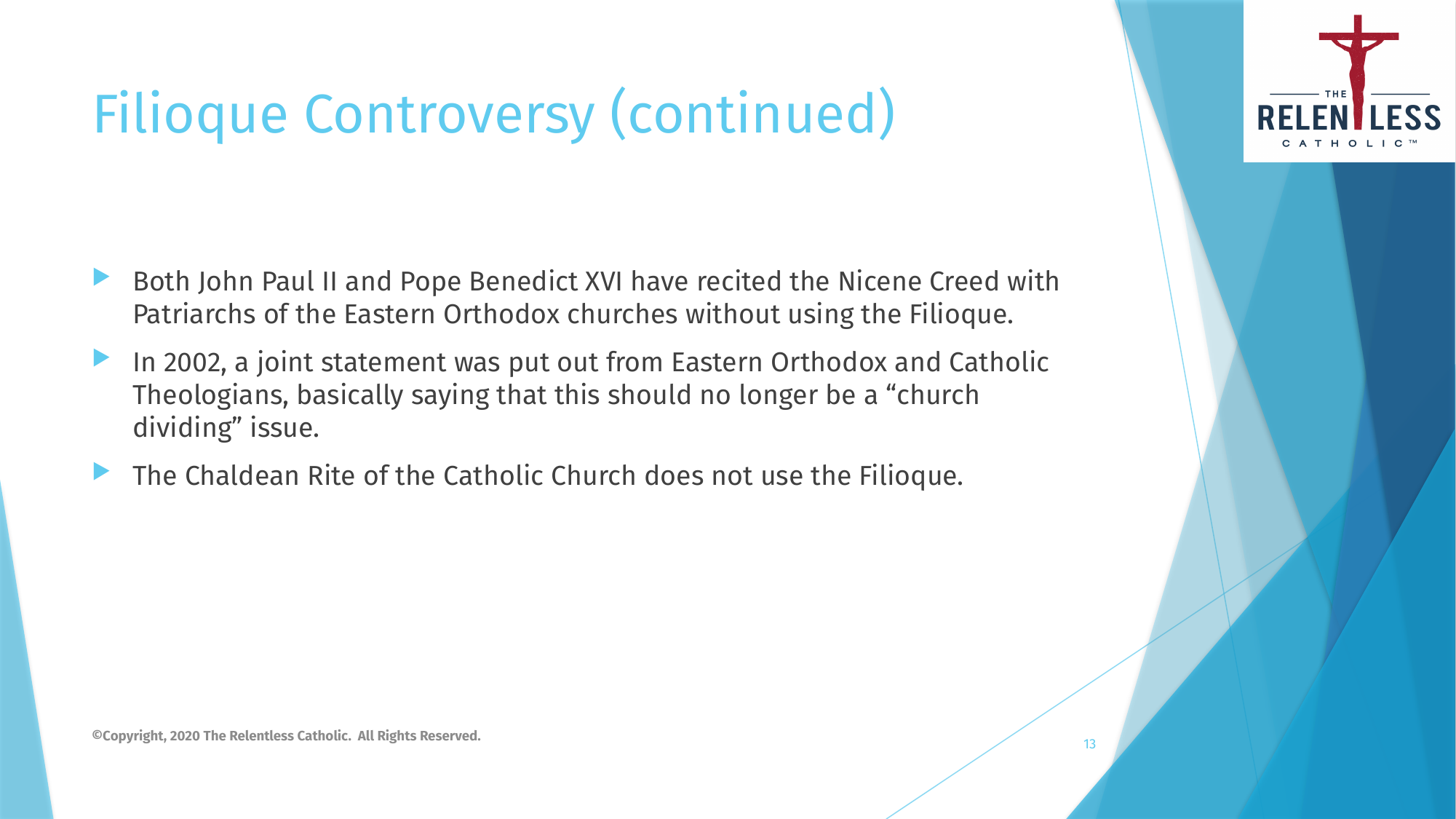

# Filioque Controversy (continued)
Both John Paul II and Pope Benedict XVI have recited the Nicene Creed with Patriarchs of the Eastern Orthodox churches without using the Filioque.
In 2002, a joint statement was put out from Eastern Orthodox and Catholic Theologians, basically saying that this should no longer be a “church dividing” issue.
The Chaldean Rite of the Catholic Church does not use the Filioque.

©Copyright, 2020 The Relentless Catholic.  All Rights Reserved.

13